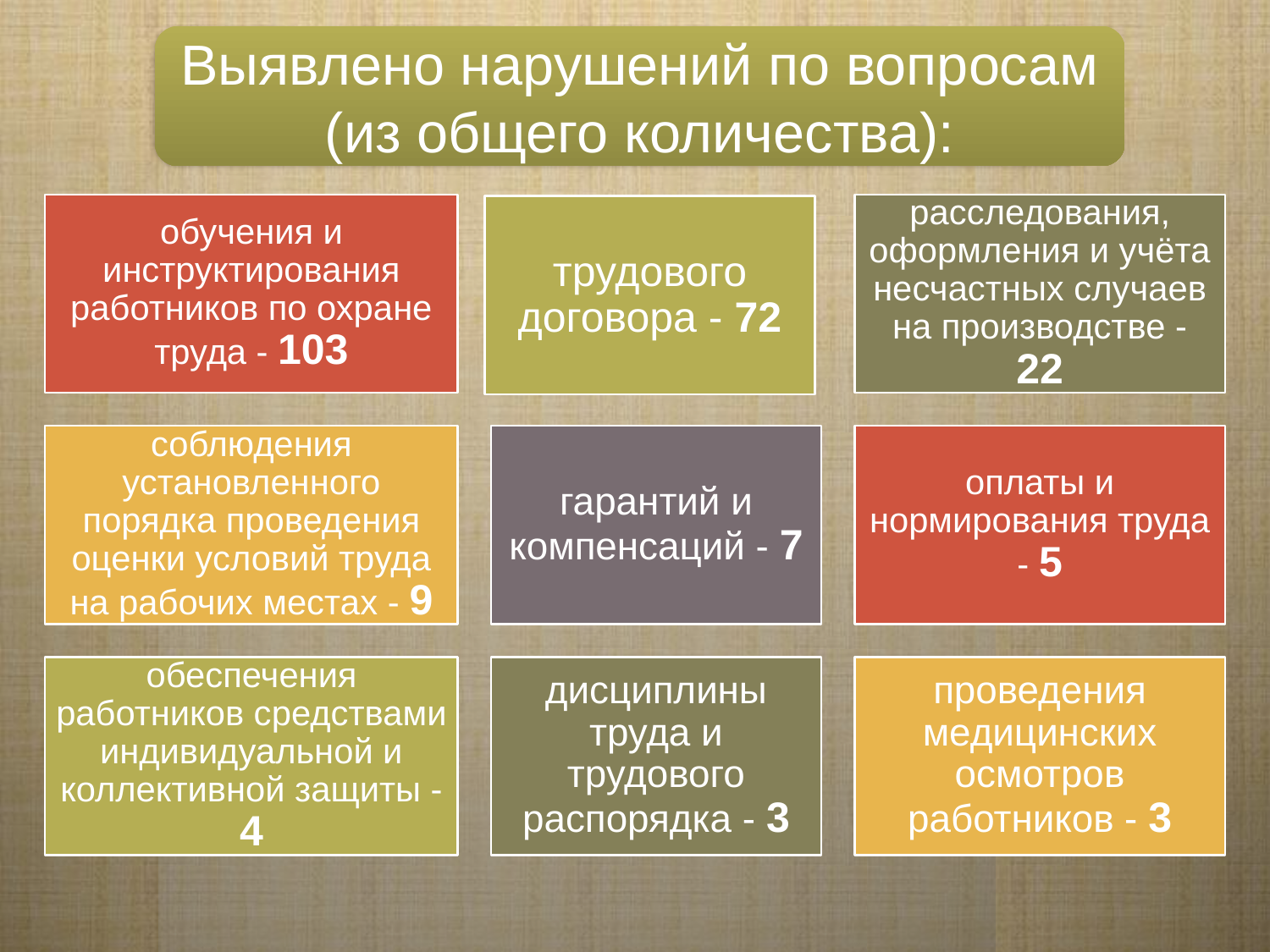

Выявлено нарушений по вопросам (из общего количества):
обучения и инструктирования работников по охране труда - 103
трудового договора - 72
расследования, оформления и учёта несчастных случаев на производстве - 22
соблюдения установленного порядка проведения оценки условий труда на рабочих местах - 9
гарантий и компенсаций - 7
оплаты и нормирования труда - 5
обеспечения работников средствами индивидуальной и коллективной защиты - 4
дисциплины труда и трудового распорядка - 3
проведения медицинских осмотров работников - 3